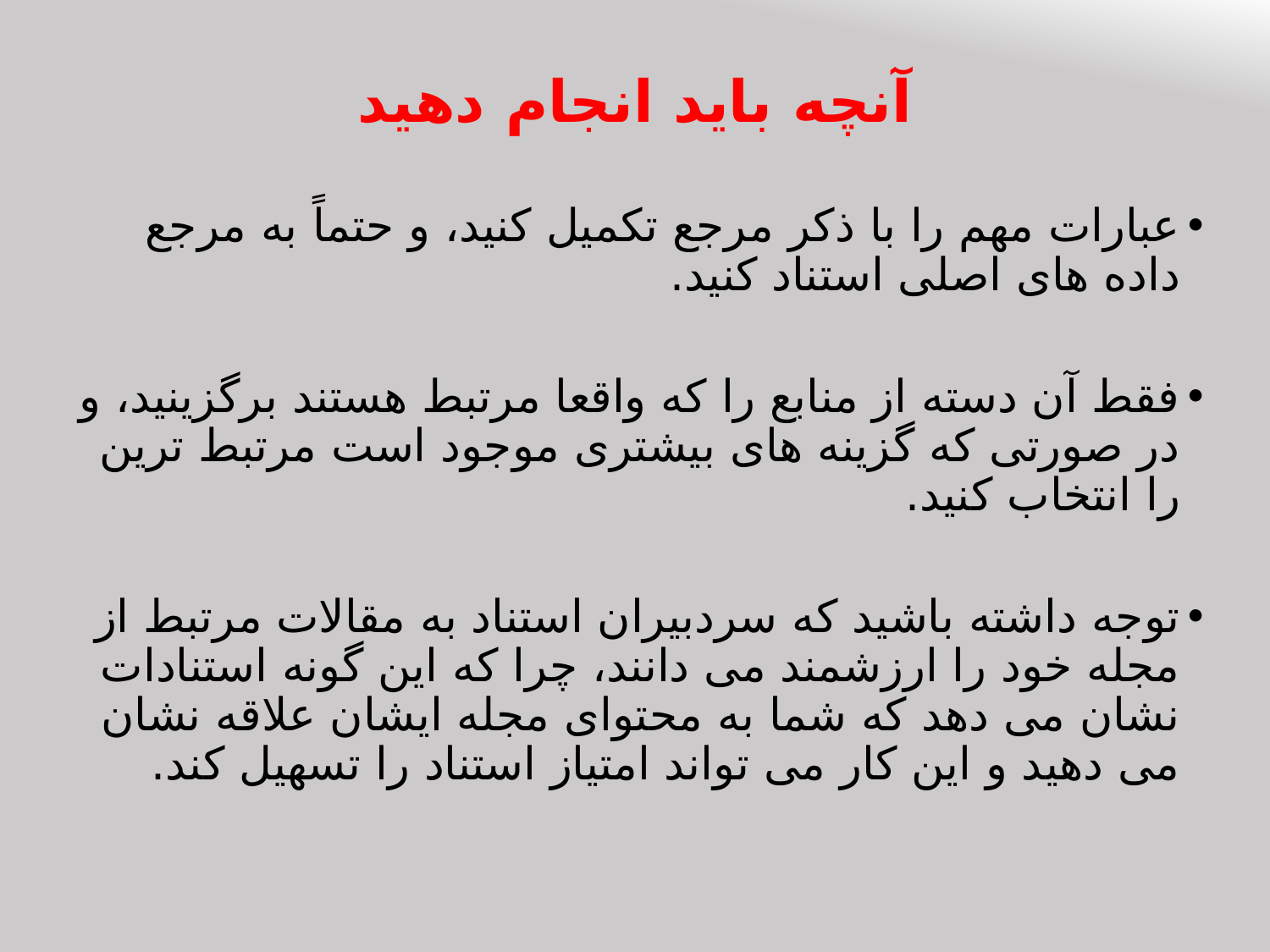

# آنچه باید انجام دهید
عبارات مهم را با ذکر مرجع تکمیل کنید، و حتماً به مرجع داده های اصلی استناد کنید.

فقط آن دسته از منابع را که واقعا مرتبط هستند برگزینید، و در صورتی که گزینه های بیشتری موجود است مرتبط ترین را انتخاب کنید.

توجه داشته باشید که سردبیران استناد به مقالات مرتبط از مجله خود را ارزشمند می دانند، چرا که این گونه استنادات نشان می دهد که شما به محتوای مجله ایشان علاقه نشان می دهید و این کار می تواند امتیاز استناد را تسهیل کند.